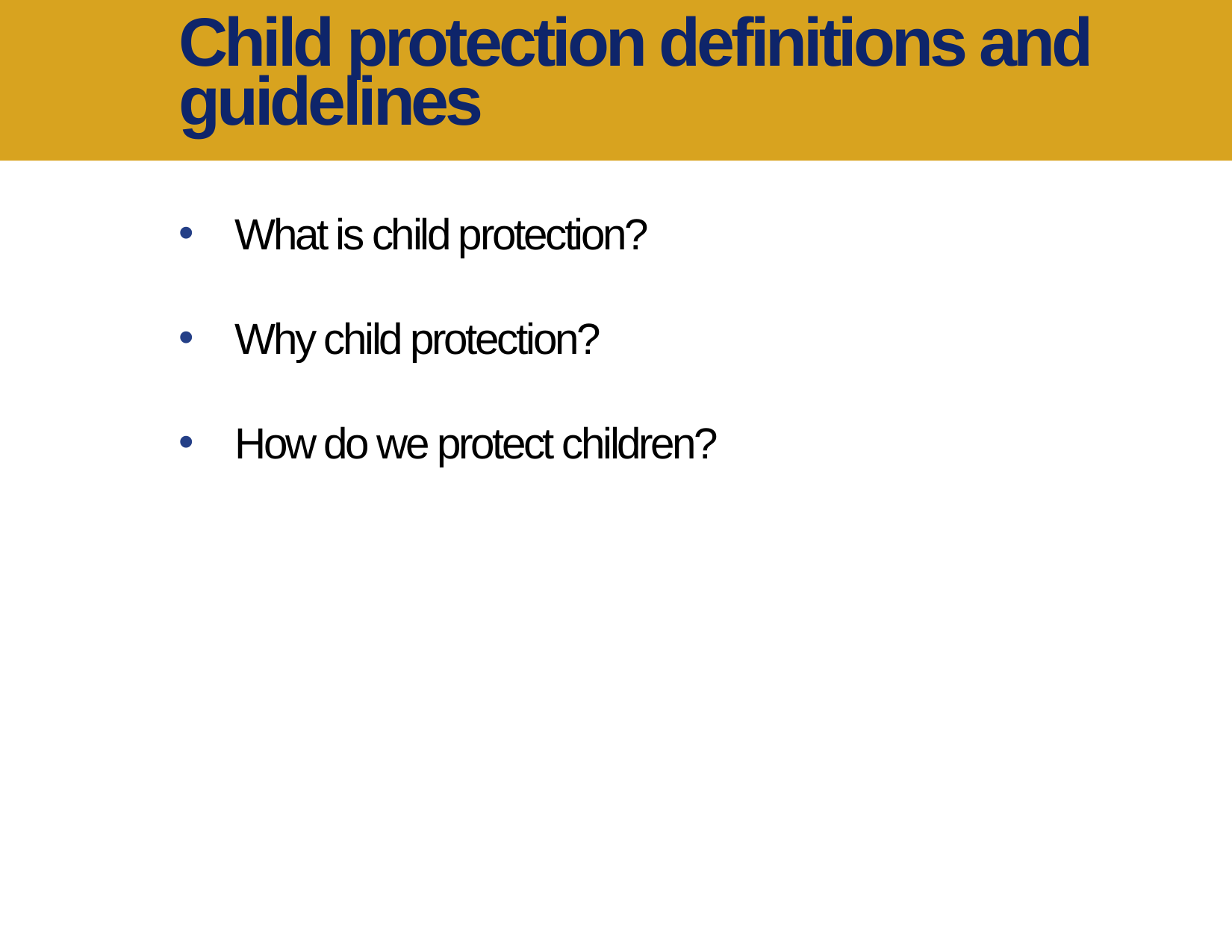

Child protection definitions and guidelines
What is child protection?

Why child protection?

How do we protect children?
Author Name and Degree Here
MEASURE Evaluation
Your organization here

DATE FOR PRESENTATION IF NECESSARY
NAME OF MEETING